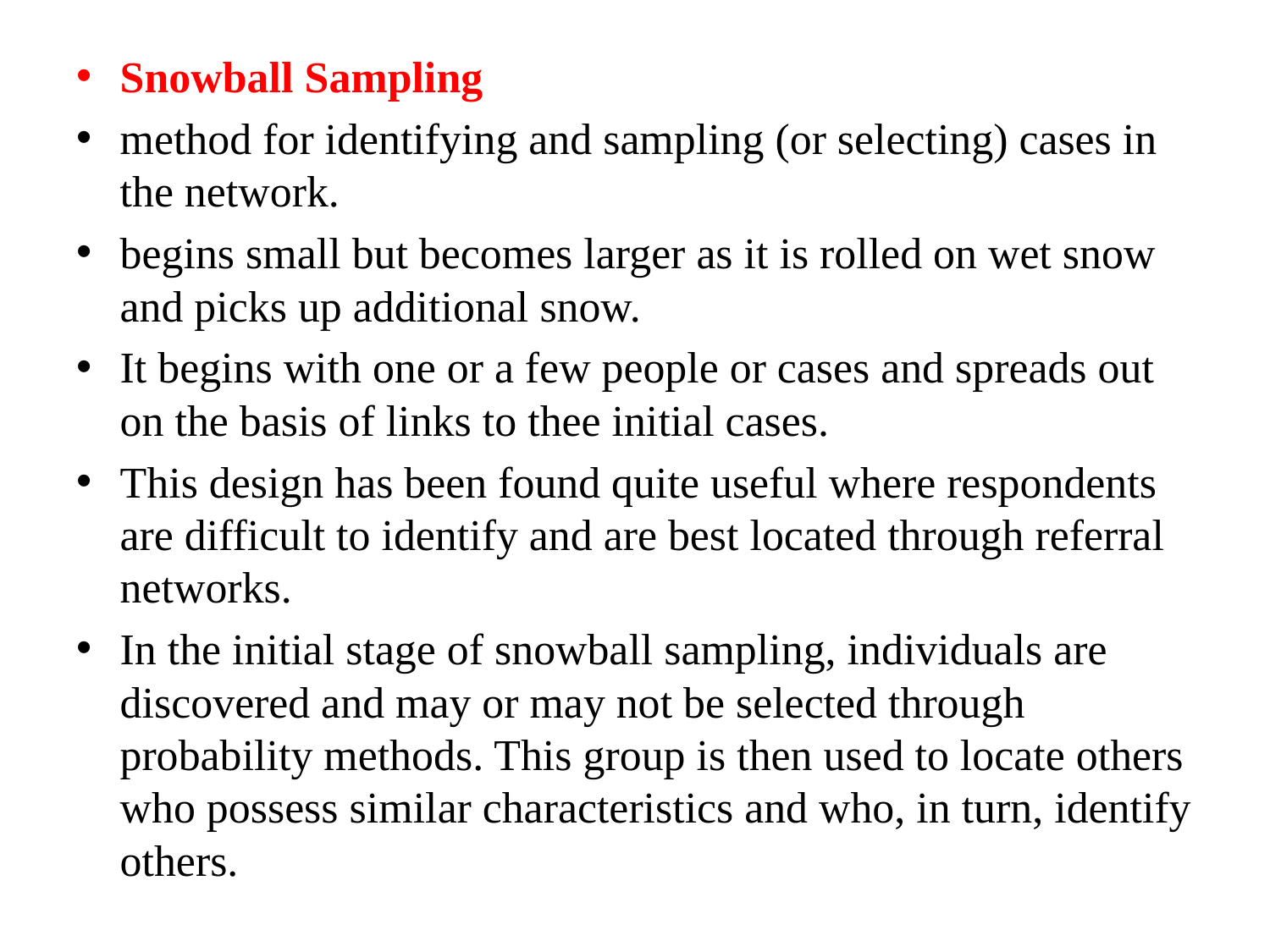

Snowball Sampling
method for identifying and sampling (or selecting) cases in the network.
begins small but becomes larger as it is rolled on wet snow and picks up additional snow.
It begins with one or a few people or cases and spreads out on the basis of links to thee initial cases.
This design has been found quite useful where respondents are difficult to identify and are best located through referral networks.
In the initial stage of snowball sampling, individuals are discovered and may or may not be selected through probability methods. This group is then used to locate others who possess similar characteristics and who, in turn, identify others.